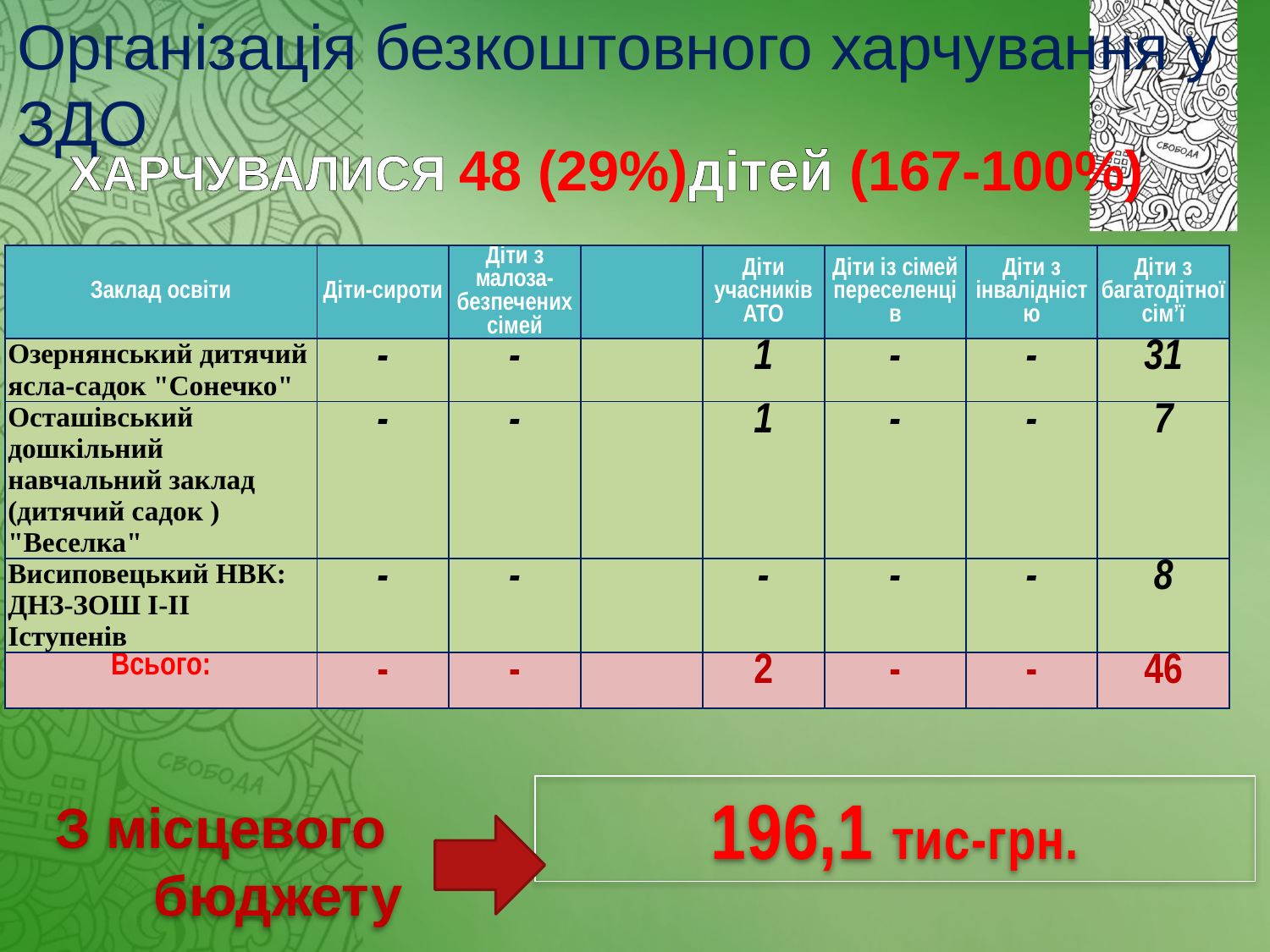

Організація безкоштовного харчування у ЗДО
ХАРЧУВАЛИСЯ 48 (29%)дітей (167-100%)
| Заклад освіти | Діти-сироти | Діти з малоза-безпечених сімей |  | Діти учасників АТО | Діти із сімей переселенців | Діти з інвалідністю | Діти з багатодітної сім’ї |
| --- | --- | --- | --- | --- | --- | --- | --- |
| Озернянський дитячий ясла-садок "Сонечко" | - | - |  | 1 | - | - | 31 |
| Осташівський дошкільний навчальний заклад (дитячий садок ) "Веселка" | - | - |  | 1 | - | - | 7 |
| Висиповецький НВК: ДНЗ-ЗОШ І-ІІ Іступенів | - | - |  | - | - | - | 8 |
| Всього: | - | - |  | 2 | - | - | 46 |
196,1 тис-грн.
З місцевого
бюджету